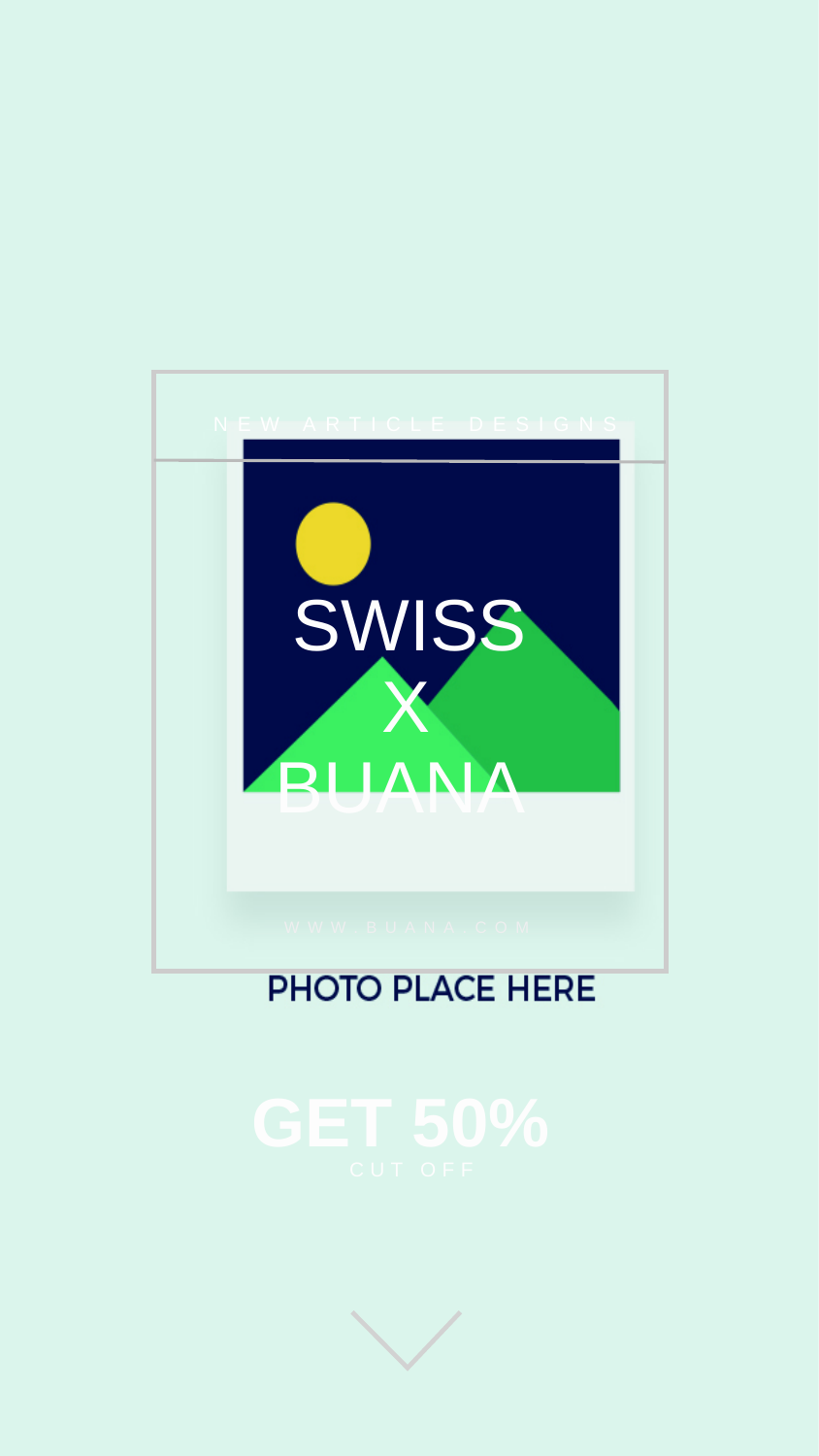

NEW ARTICLE DESIGNS
SWISS
X
BUANA
WWW.BUANA.COM
GET 50%
CUT OFF